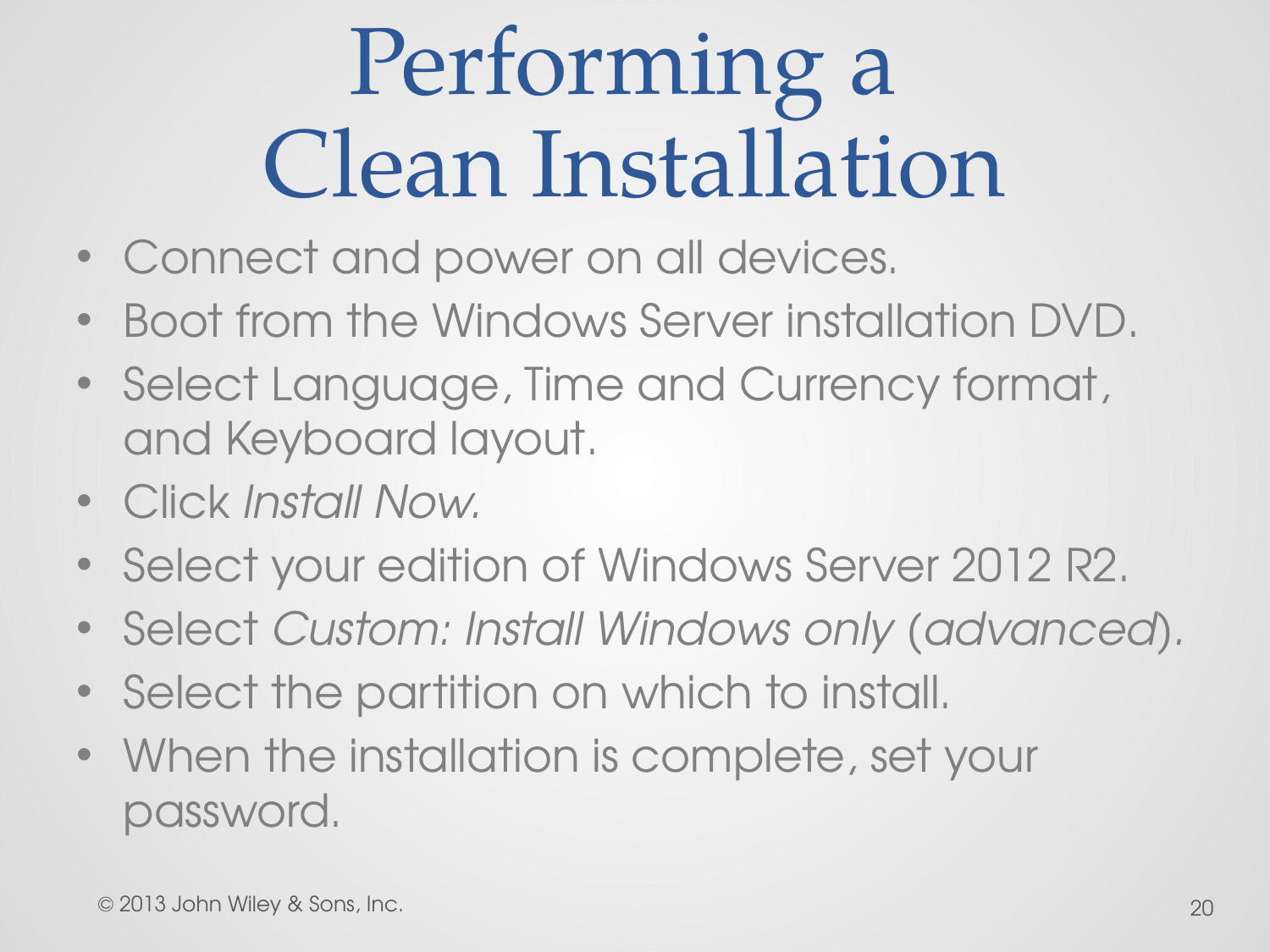

# Performing a Clean Installation
Connect and power on all devices.
Boot from the Windows Server installation DVD.
Select Language, Time and Currency format, and Keyboard layout.
Click Install Now.
Select your edition of Windows Server 2012 R2.
Select Custom: Install Windows only (advanced).
Select the partition on which to install.
When the installation is complete, set your password.
© 2013 John Wiley & Sons, Inc.
20